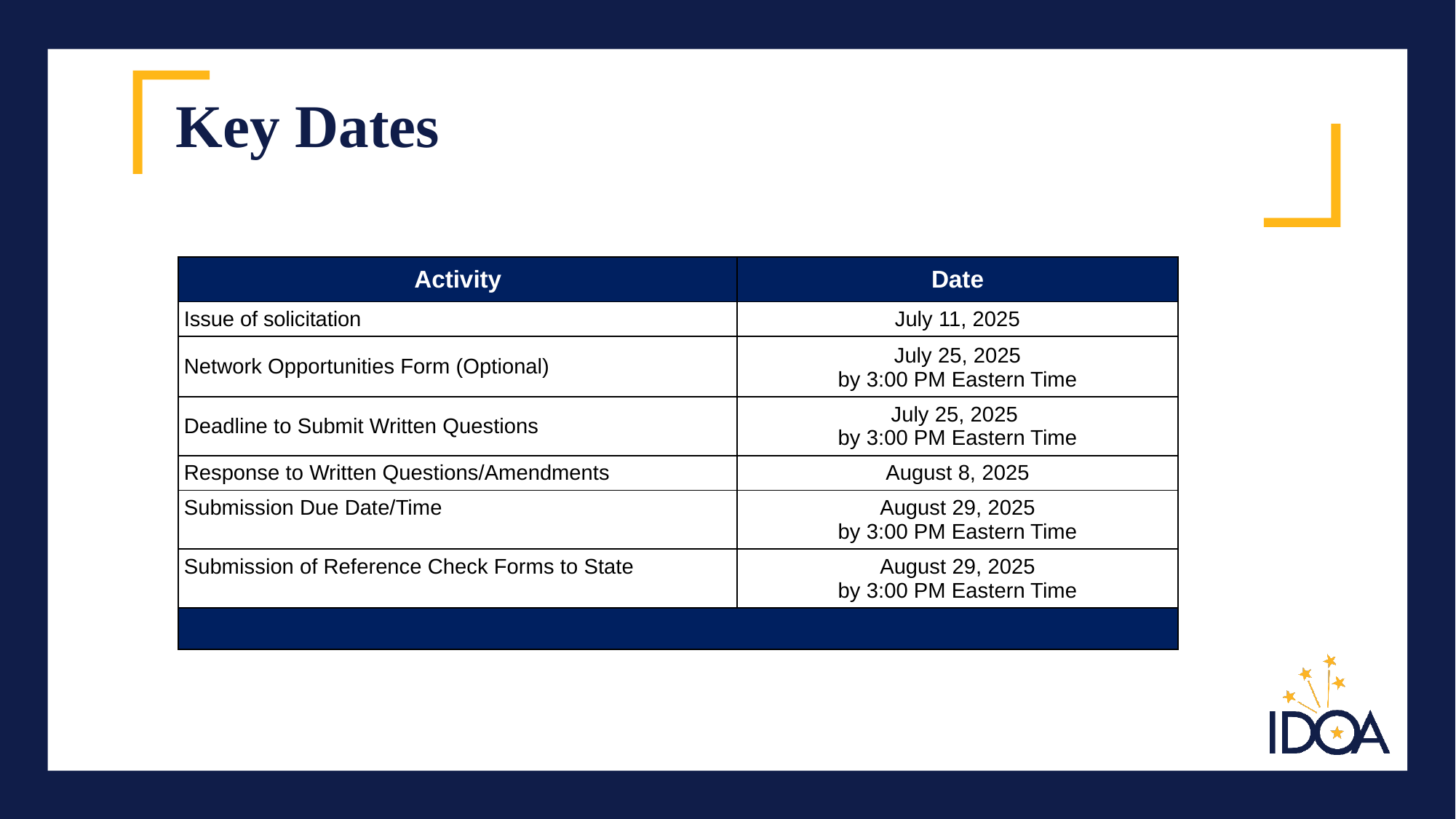

# Key Dates
| Activity | Date |
| --- | --- |
| Issue of solicitation | July 11, 2025 |
| Network Opportunities Form (Optional) | July 25, 2025 by 3:00 PM Eastern Time |
| Deadline to Submit Written Questions | July 25, 2025 by 3:00 PM Eastern Time |
| Response to Written Questions/Amendments | August 8, 2025 |
| Submission Due Date/Time | August 29, 2025 by 3:00 PM Eastern Time |
| Submission of Reference Check Forms to State | August 29, 2025 by 3:00 PM Eastern Time |
|  |  |